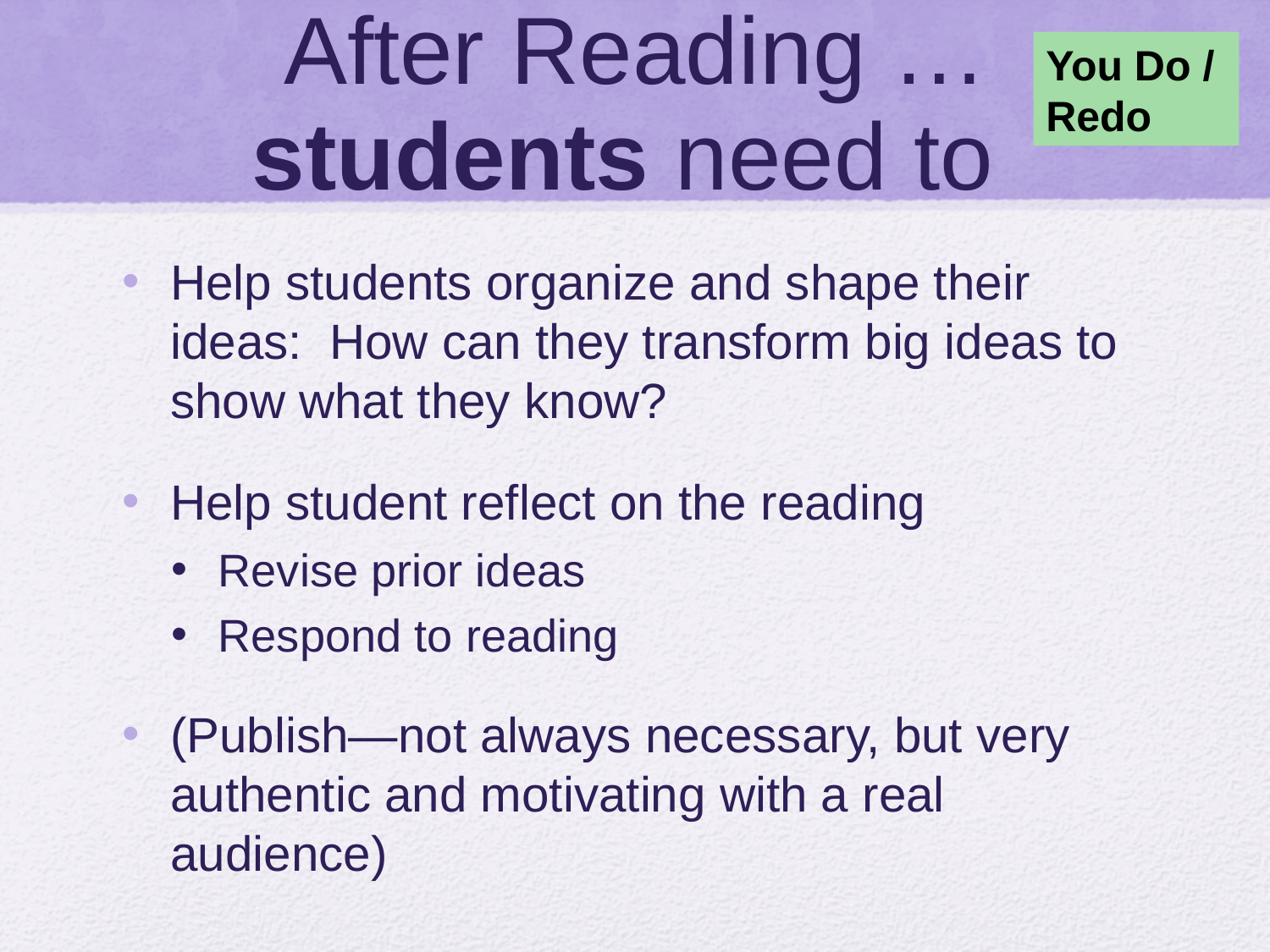

# After Reading … students need to
You Do /
Redo
Help students organize and shape their ideas:  How can they transform big ideas to show what they know?
Help student reflect on the reading
Revise prior ideas
Respond to reading
(Publish—not always necessary, but very authentic and motivating with a real audience)